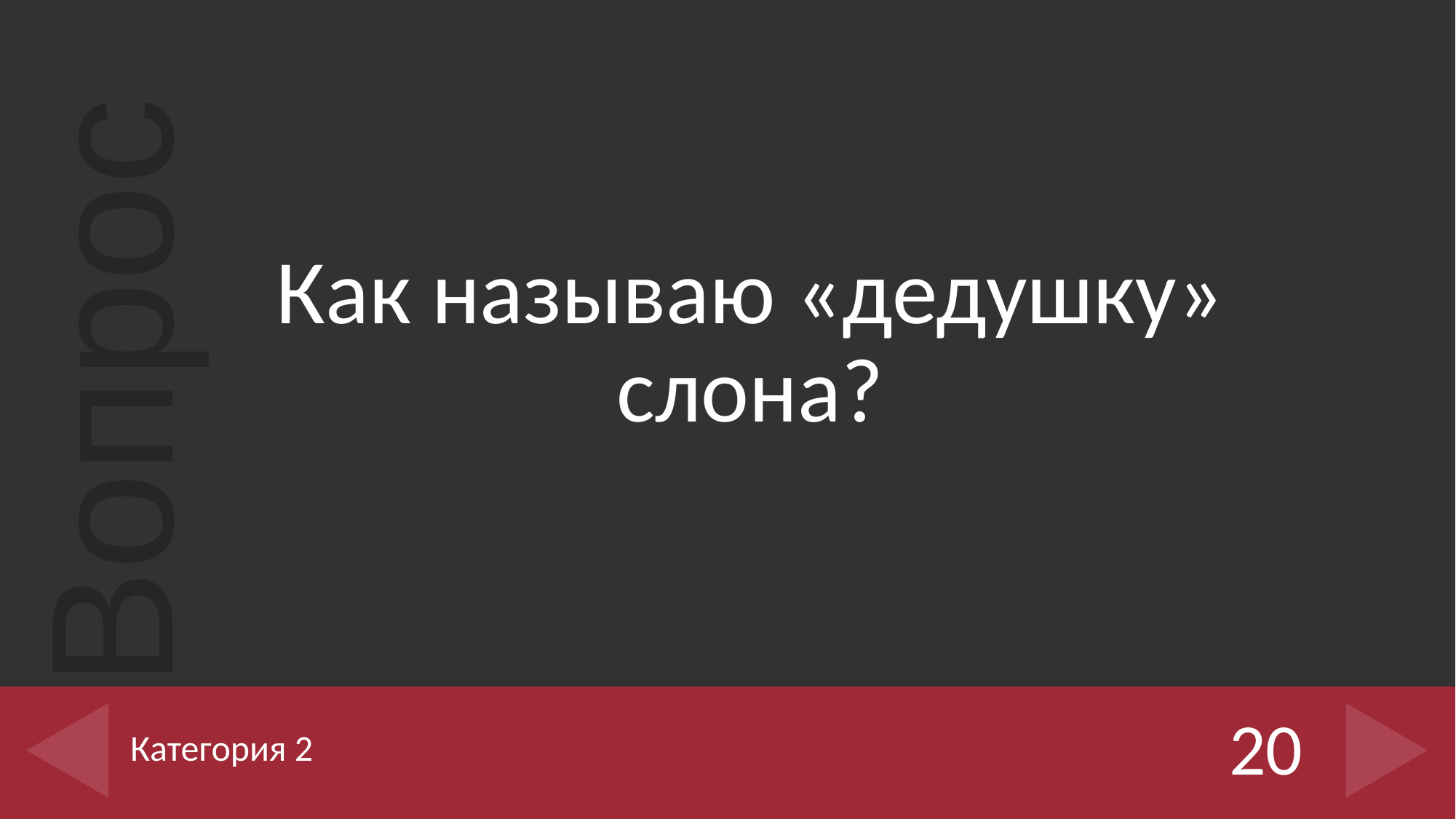

Как называю «дедушку» слона?
# Категория 2
20